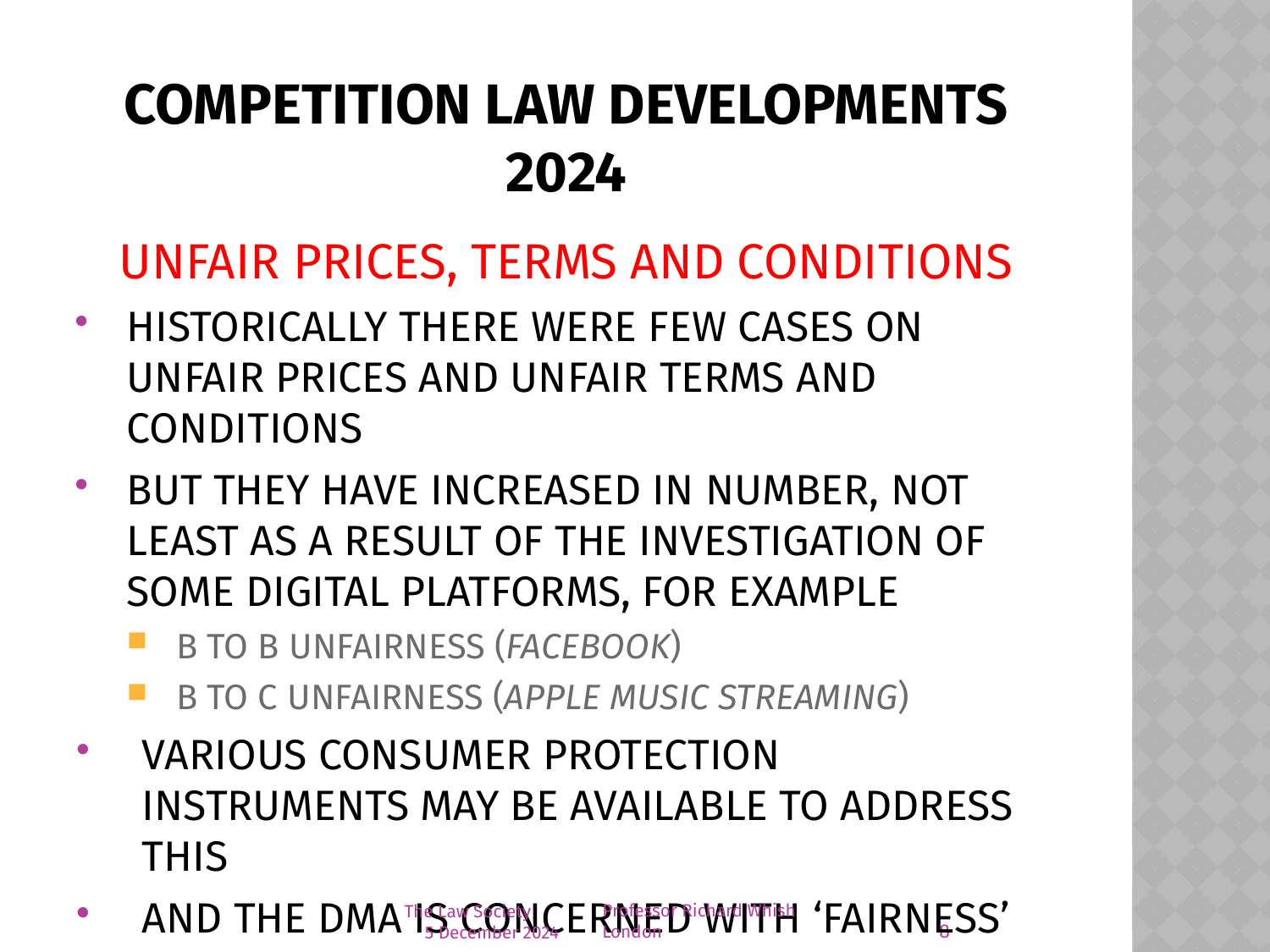

# Competition law developments 2024
UNFAIR PRICES, TERMS AND CONDITIONS
HISTORICALLY THERE WERE FEW CASES ON UNFAIR PRICES AND UNFAIR TERMS AND CONDITIONS
BUT THEY HAVE INCREASED IN NUMBER, NOT LEAST AS A RESULT OF THE INVESTIGATION OF SOME DIGITAL PLATFORMS, FOR EXAMPLE
B TO B UNFAIRNESS (FACEBOOK)
B TO C UNFAIRNESS (APPLE MUSIC STREAMING)
VARIOUS CONSUMER PROTECTION INSTRUMENTS MAY BE AVAILABLE TO ADDRESS THIS
AND THE DMA IS CONCERNED WITH ‘FAIRNESS’
8
The Law Society
5 December 2024
Professor Richard Whish London